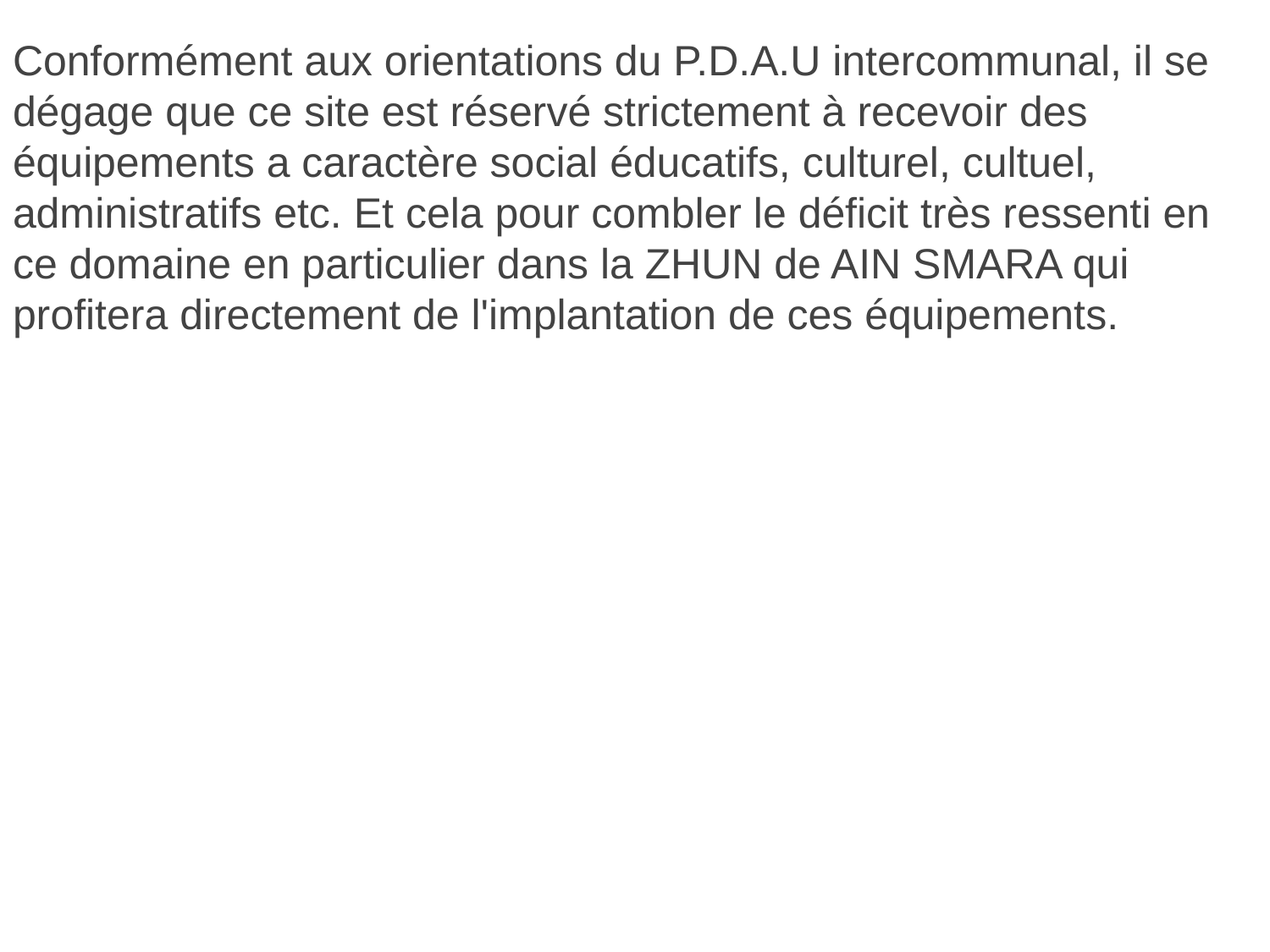

Conformément aux orientations du P.D.A.U intercommunal, il se dégage que ce site est réservé strictement à recevoir des équipements a caractère social éducatifs, culturel, cultuel, administratifs etc. Et cela pour combler le déficit très ressenti en ce domaine en particulier dans la ZHUN de AIN SMARA qui profitera directement de l'implantation de ces équipements.